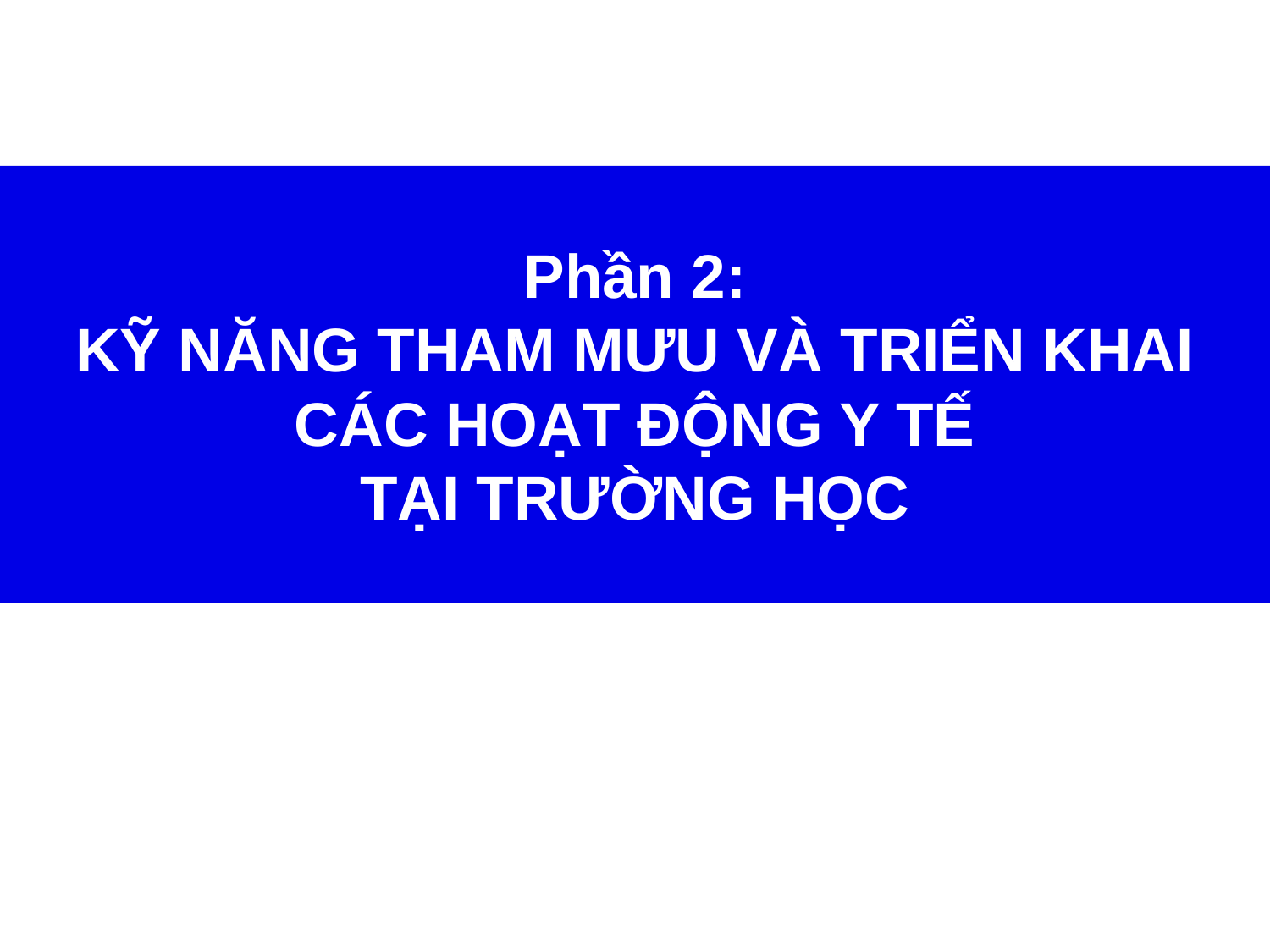

# Phần 2: KỸ NĂNG THAM MƯU VÀ TRIỂN KHAI CÁC HOẠT ĐỘNG Y TẾ TẠI TRƯỜNG HỌC